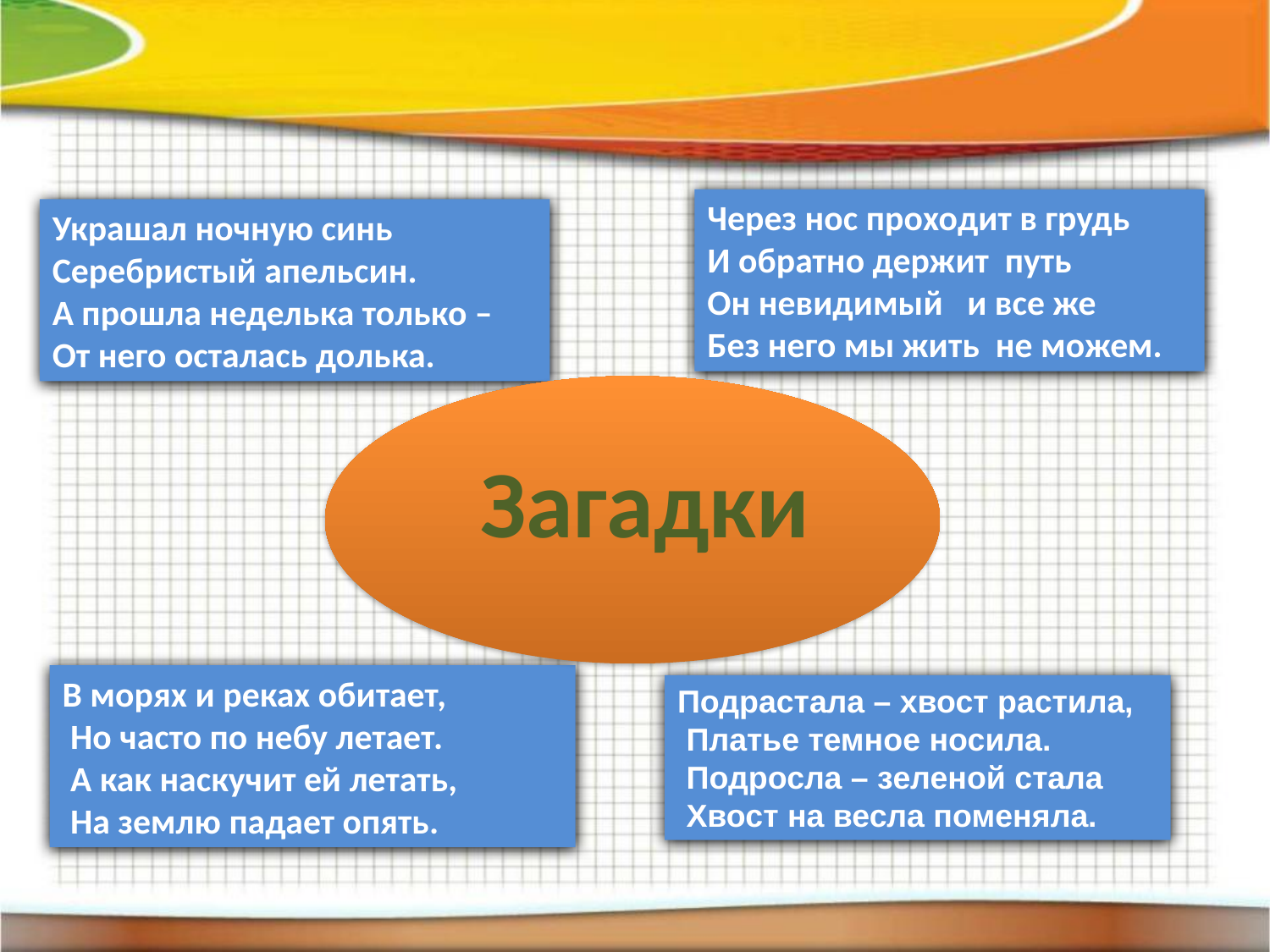

Через нос проходит в грудь
И обратно держит  путь
Он невидимый   и все же
Без него мы жить  не можем.
Украшал ночную синь
Серебристый апельсин.
А прошла неделька только –
От него осталась долька.

Загадки
В морях и реках обитает,
 Но часто по небу летает.
 А как наскучит ей летать,
 На землю падает опять.
Подрастала – хвост растила,
 Платье темное носила.
 Подросла – зеленой стала
 Хвост на весла поменяла.